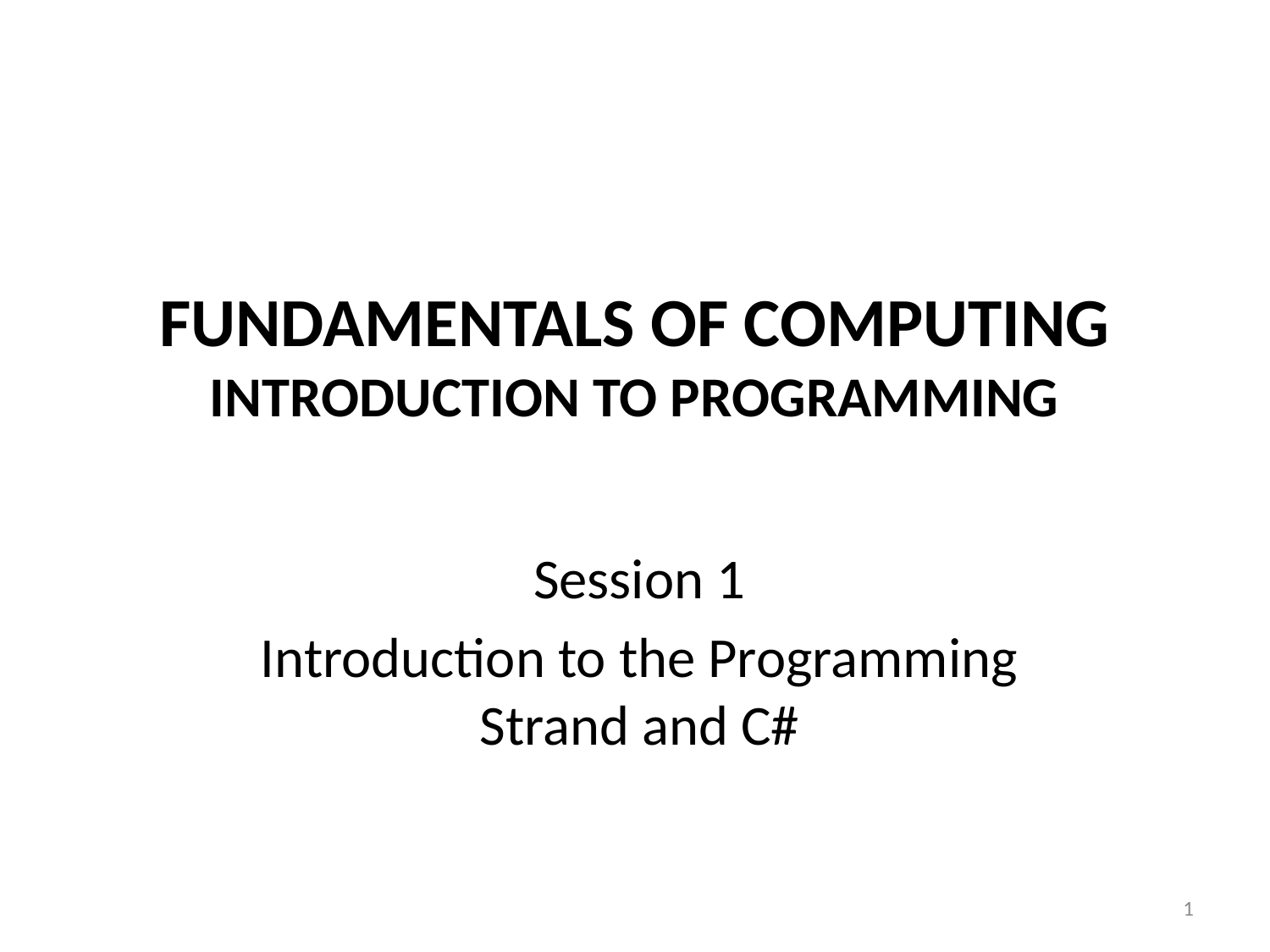

# FUNDAMENTALS OF COMPUTING INTRODUCTION TO PROGRAMMING
Session 1
Introduction to the Programming Strand and C#

1